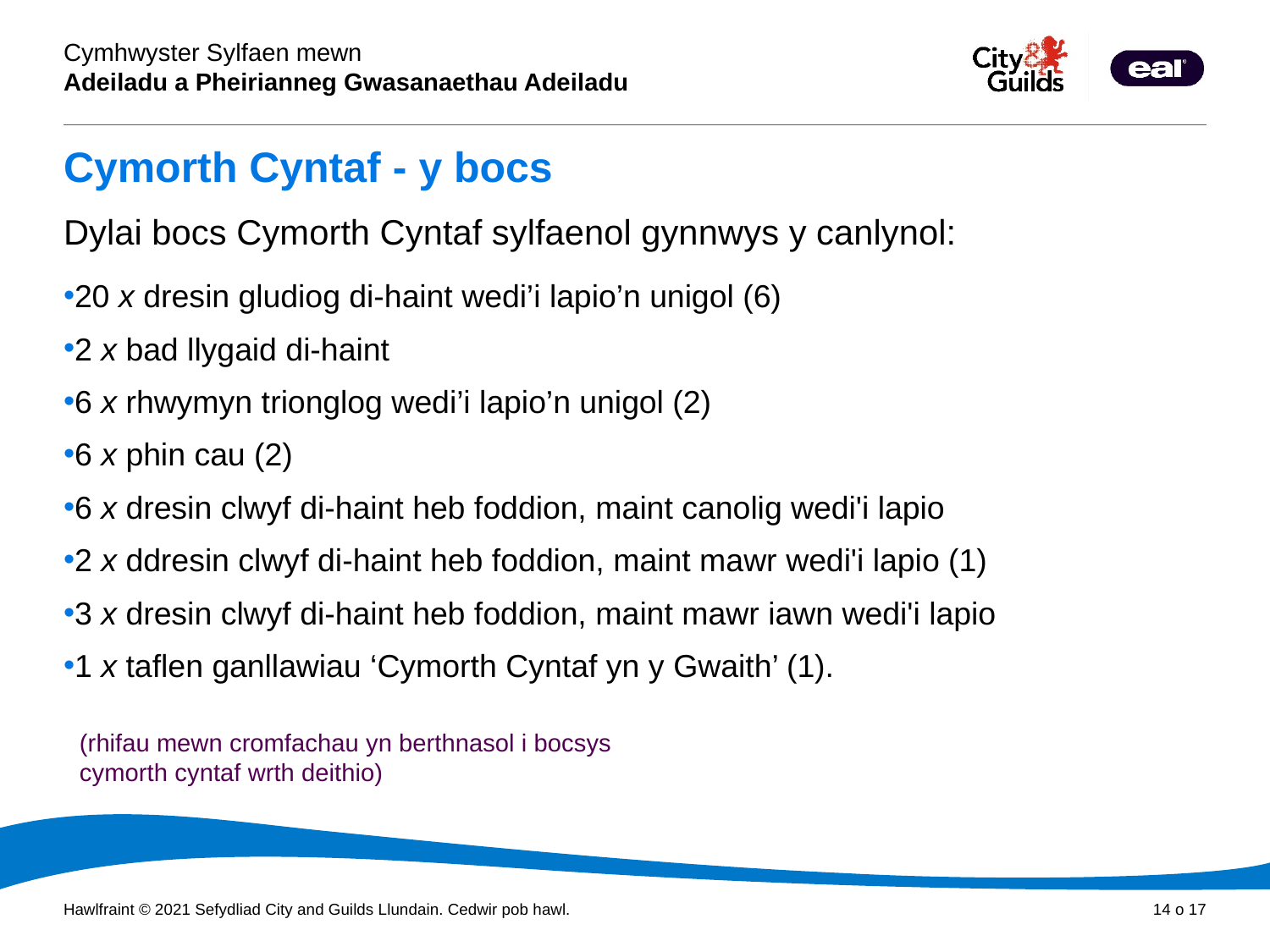

# Cymorth Cyntaf - y bocs
Dylai bocs Cymorth Cyntaf sylfaenol gynnwys y canlynol:
20 x dresin gludiog di-haint wedi’i lapio’n unigol (6)
2 x bad llygaid di-haint
6 x rhwymyn trionglog wedi’i lapio’n unigol (2)
6 x phin cau (2)
6 x dresin clwyf di-haint heb foddion, maint canolig wedi'i lapio
2 x ddresin clwyf di-haint heb foddion, maint mawr wedi'i lapio (1)
3 x dresin clwyf di-haint heb foddion, maint mawr iawn wedi'i lapio
1 x taflen ganllawiau ‘Cymorth Cyntaf yn y Gwaith’ (1).

(rhifau mewn cromfachau yn berthnasol i bocsys cymorth cyntaf wrth deithio)